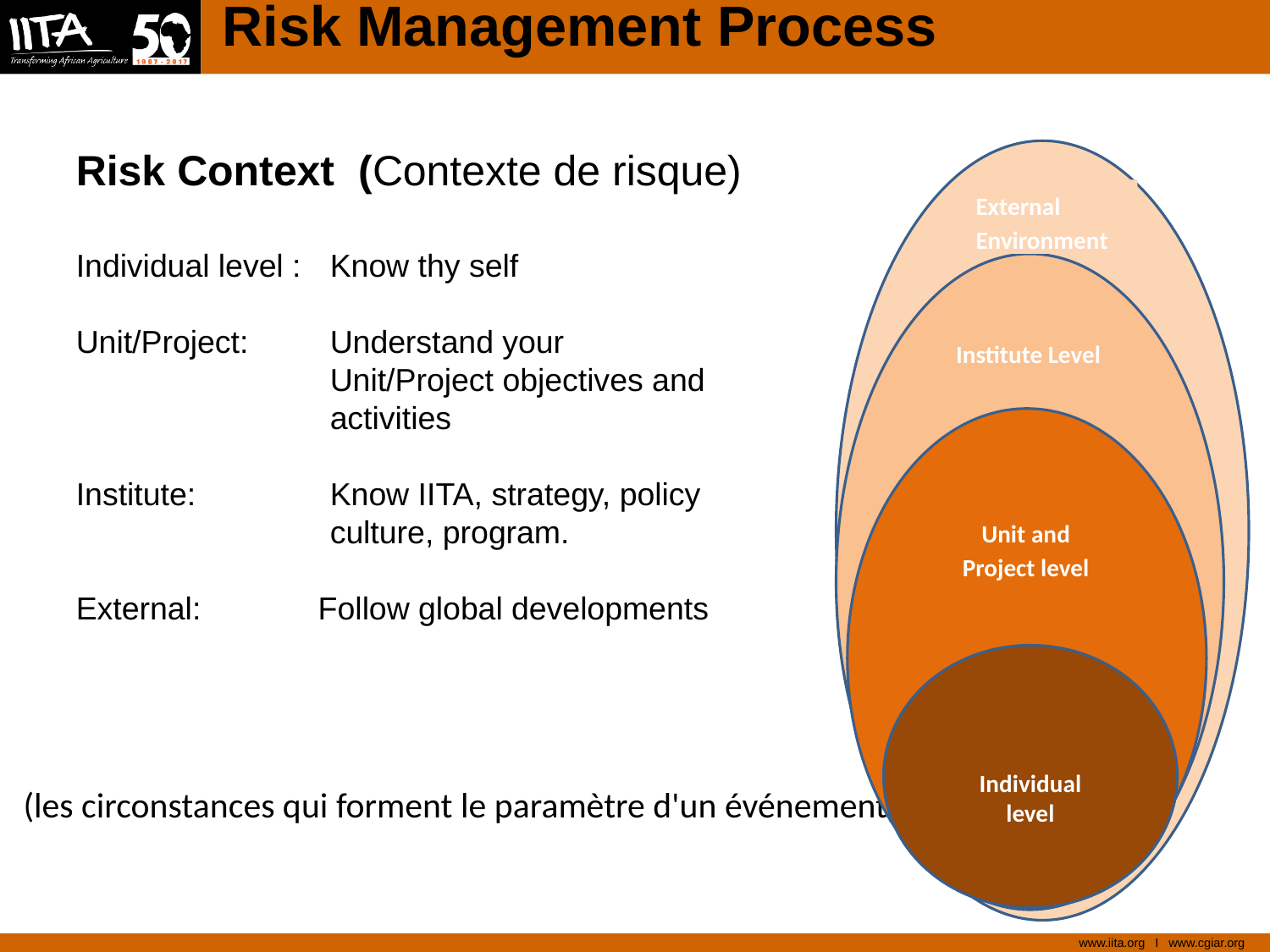

# Risk Management Process

(les circonstances qui forment le paramètre d'un événement)
Risk Context  (Contexte de risque)

Individual level :  	Know thy self

Unit/Project:        	Understand your 				Unit/Project objectives and 		activities

Institute:	             	Know IITA, strategy, policy  		culture, program.

External:	             Follow global developments

External Environment

Institute Level

Unit and Project level

Individual level